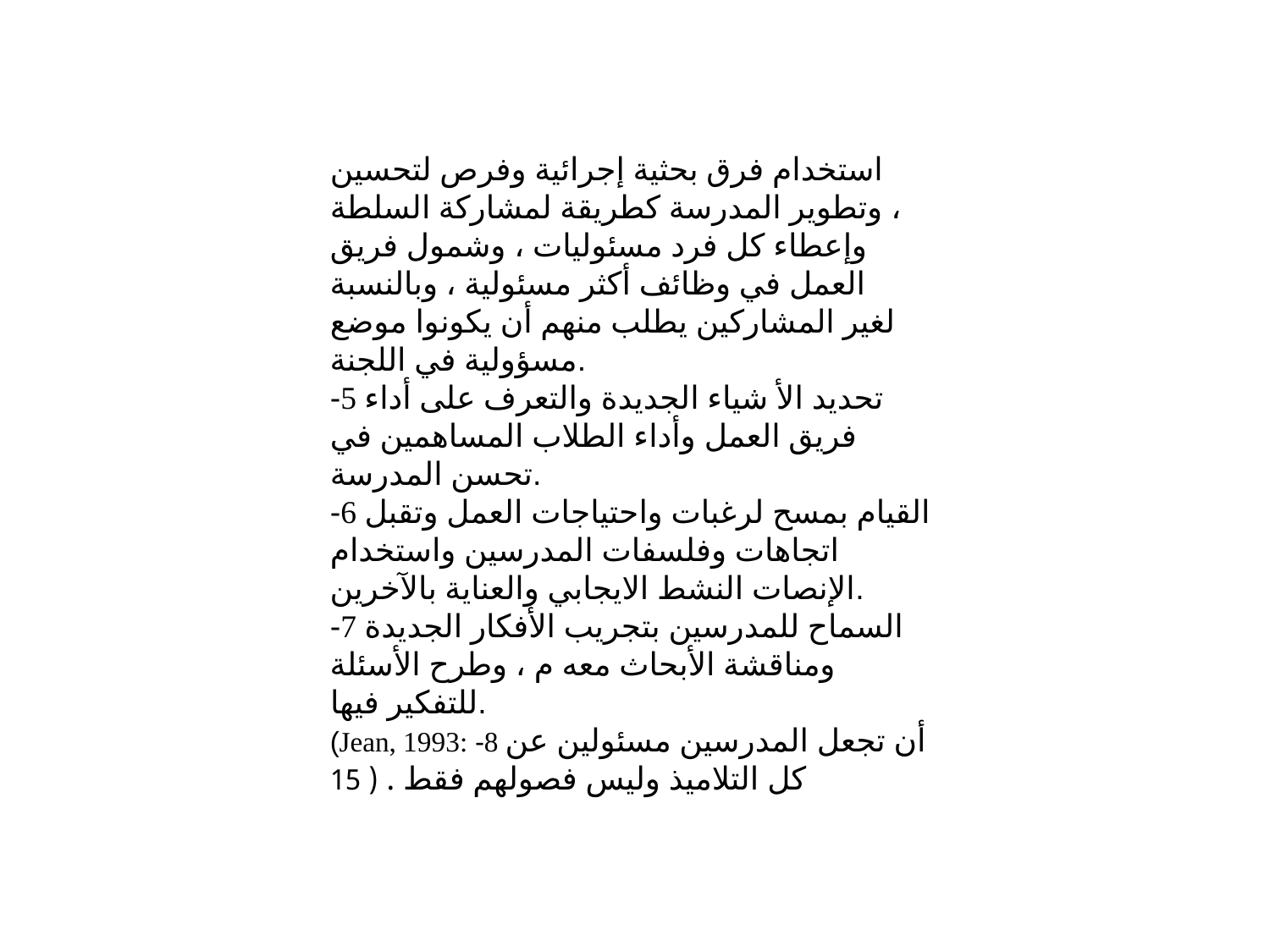

استخدام فرق بحثية إجرائية وفرص لتحسين وتطوير المدرسة كطريقة لمشاركة السلطة ،
وإعطاء كل فرد مسئوليات ، وشمول فريق العمل في وظائف أكثر مسئولية ، وبالنسبة
لغير المشاركين يطلب منهم أن يكونوا موضع مسؤولية في اللجنة.
-5 تحديد الأ شياء الجديدة والتعرف على أداء فريق العمل وأداء الطلاب المساهمين في
تحسن المدرسة.
-6 القيام بمسح لرغبات واحتياجات العمل وتقبل اتجاهات وفلسفات المدرسين واستخدام
الإنصات النشط الايجابي والعناية بالآخرين.
-7 السماح للمدرسين بتجريب الأفكار الجديدة ومناقشة الأبحاث معه م ، وطرح الأسئلة
للتفكير فيها.
(Jean, 1993: -8 أن تجعل المدرسين مسئولين عن كل التلاميذ وليس فصولهم فقط . ( 15